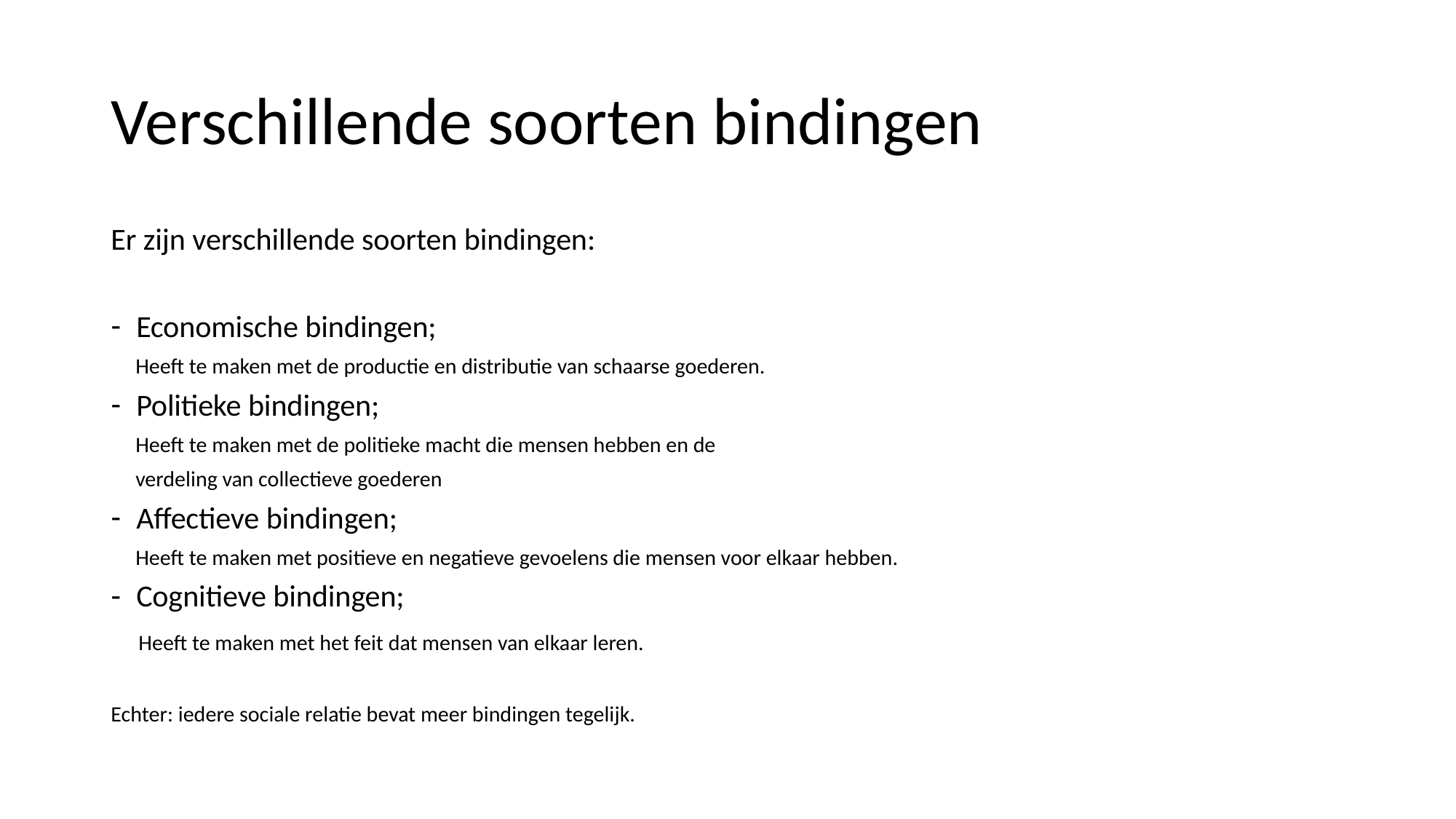

# Verschillende soorten bindingen
Er zijn verschillende soorten bindingen:

Economische bindingen;
     Heeft te maken met de productie en distributie van schaarse goederen.
Politieke bindingen;
     Heeft te maken met de politieke macht die mensen hebben en de
     verdeling van collectieve goederen
Affectieve bindingen;
     Heeft te maken met positieve en negatieve gevoelens die mensen voor elkaar hebben.
Cognitieve bindingen;
    Heeft te maken met het feit dat mensen van elkaar leren.

Echter: iedere sociale relatie bevat meer bindingen tegelijk.